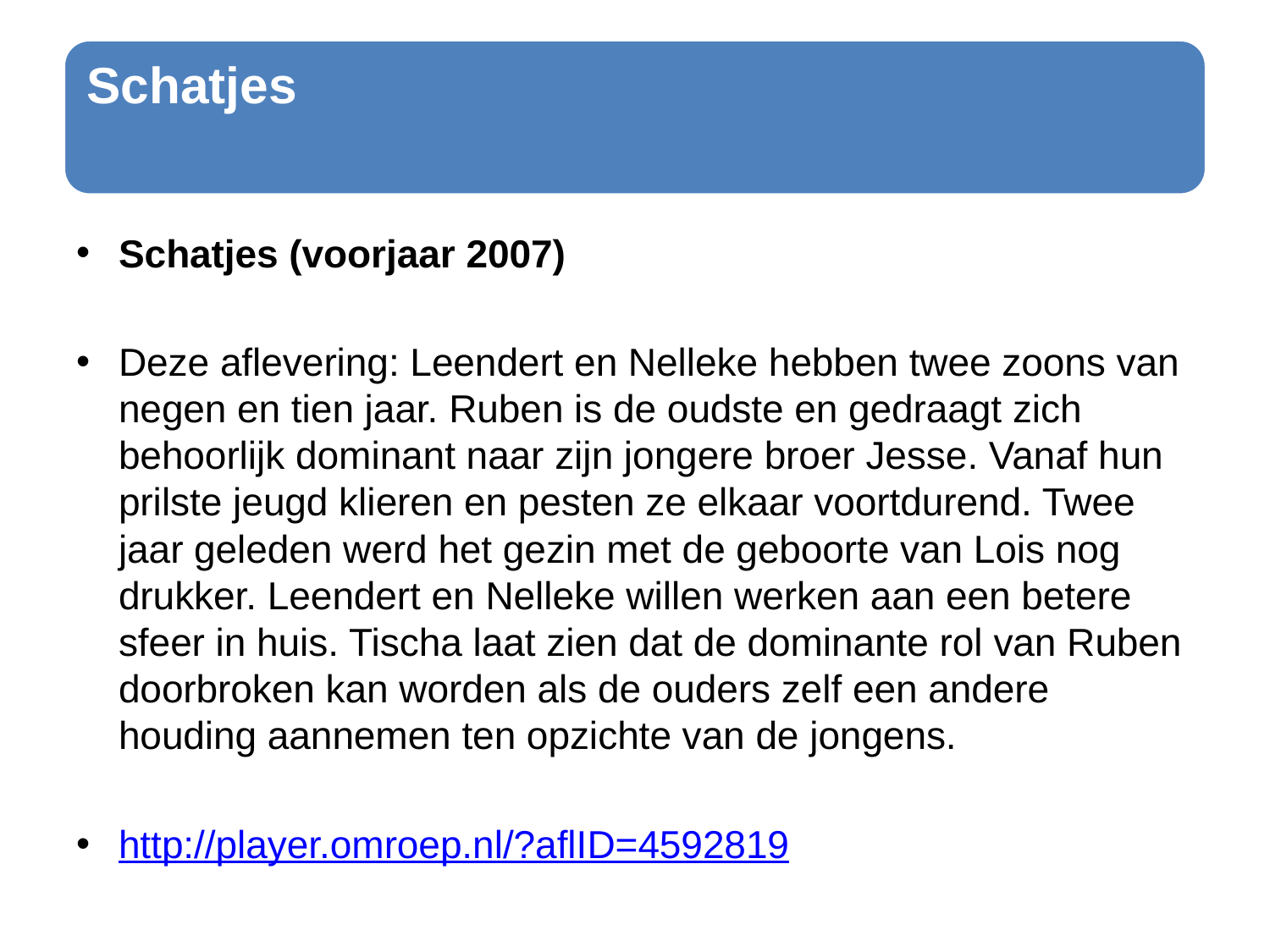

Schatjes
Schatjes (voorjaar 2007)

Deze aflevering: Leendert en Nelleke hebben twee zoons van negen en tien jaar. Ruben is de oudste en gedraagt zich behoorlijk dominant naar zijn jongere broer Jesse. Vanaf hun prilste jeugd klieren en pesten ze elkaar voortdurend. Twee jaar geleden werd het gezin met de geboorte van Lois nog drukker. Leendert en Nelleke willen werken aan een betere sfeer in huis. Tischa laat zien dat de dominante rol van Ruben doorbroken kan worden als de ouders zelf een andere houding aannemen ten opzichte van de jongens.

http://player.omroep.nl/?aflID=4592819